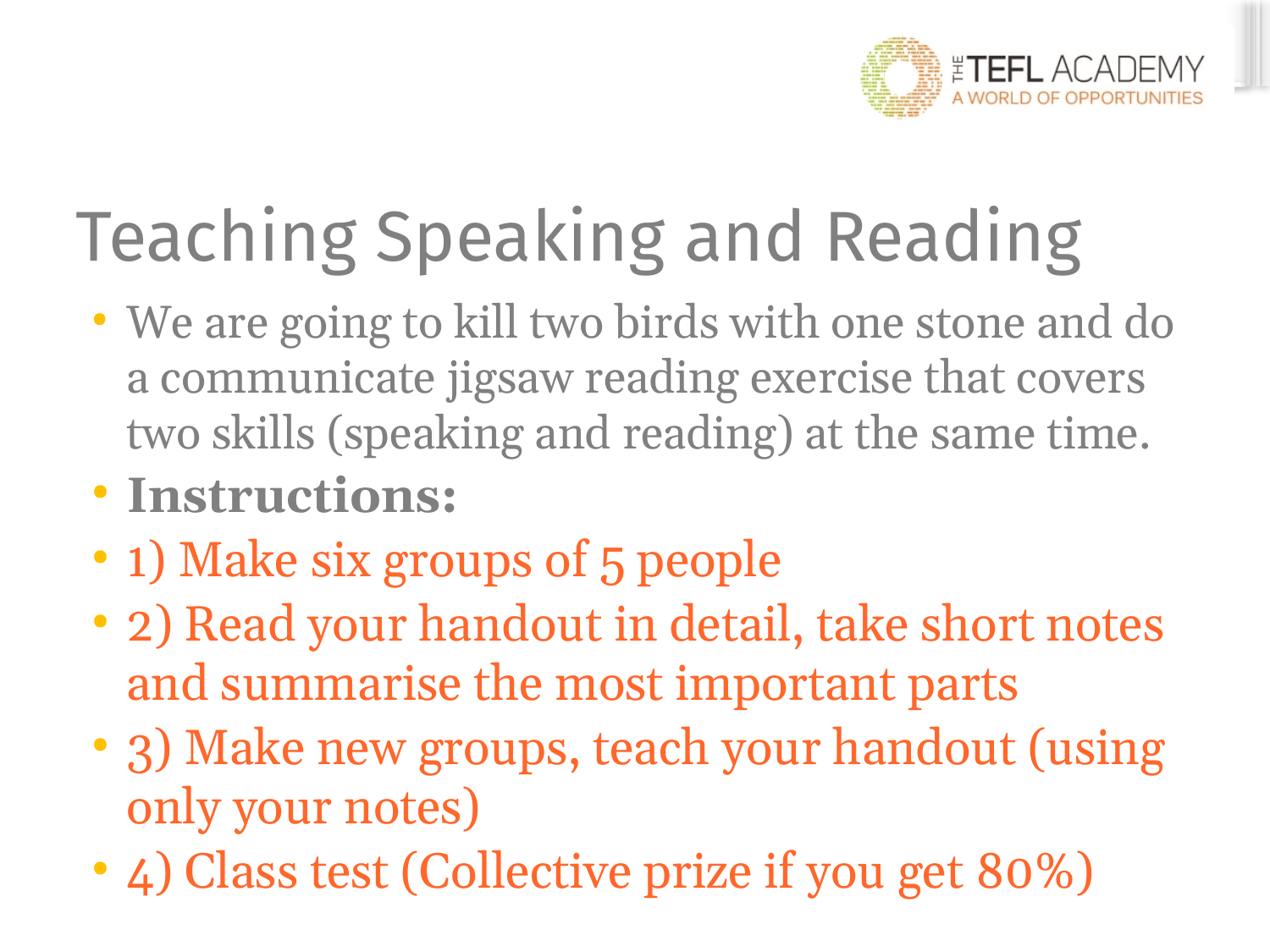

# Teaching Speaking and Reading
We are going to kill two birds with one stone and do a communicate jigsaw reading exercise that covers two skills (speaking and reading) at the same time.
Instructions:
1) Make six groups of 5 people
2) Read your handout in detail, take short notes and summarise the most important parts
3) Make new groups, teach your handout (using only your notes)
4) Class test (Collective prize if you get 80%)